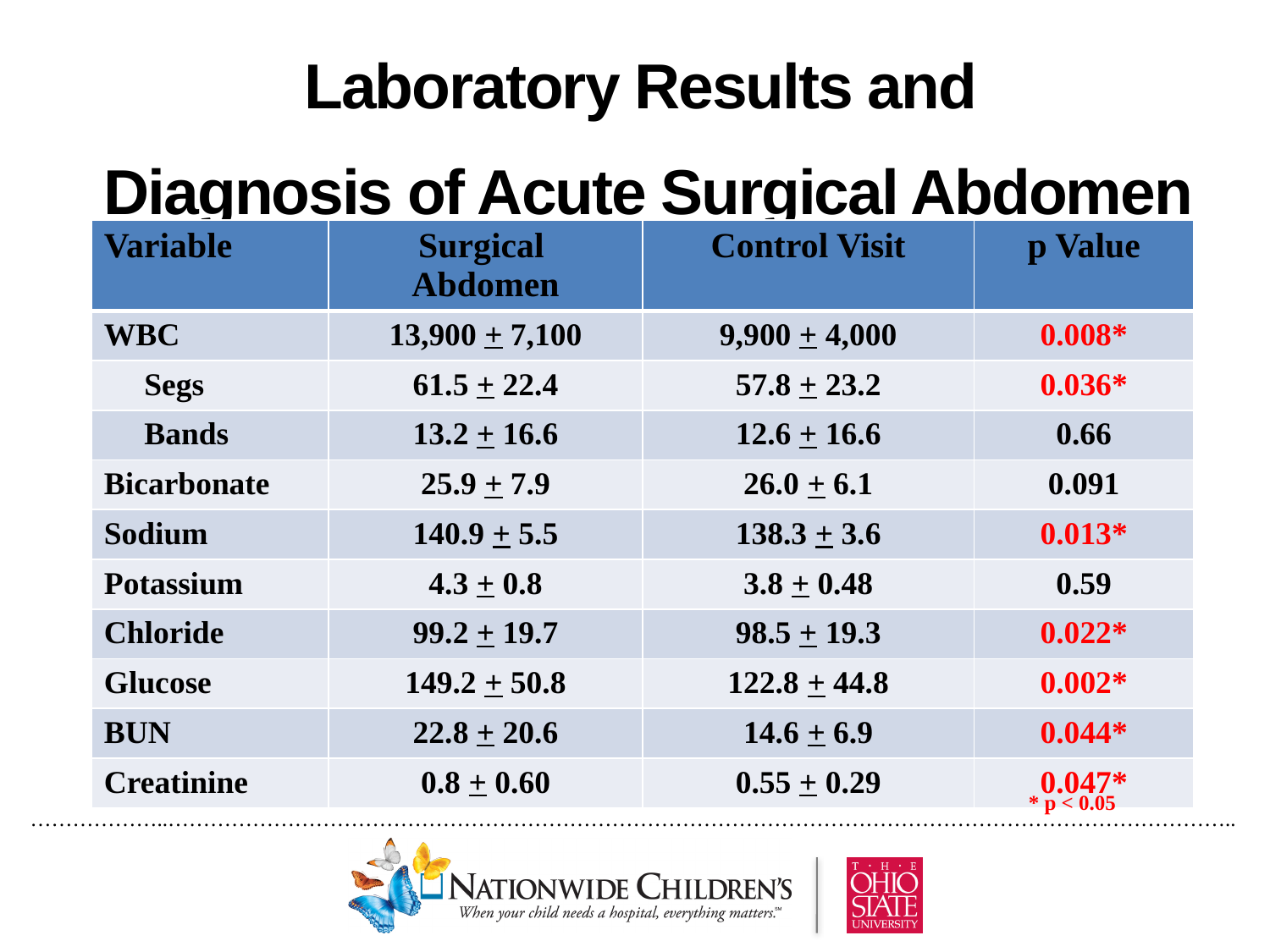

# Laboratory Results and Diagnosis of Acute Surgical Abdomen
| Variable | Surgical Abdomen | Control Visit | p Value |
| --- | --- | --- | --- |
| WBC | 13,900 + 7,100 | 9,900 + 4,000 | 0.008\* |
| Segs | 61.5 + 22.4 | 57.8 + 23.2 | 0.036\* |
| Bands | 13.2 + 16.6 | 12.6 + 16.6 | 0.66 |
| Bicarbonate | 25.9 + 7.9 | 26.0 + 6.1 | 0.091 |
| Sodium | 140.9 + 5.5 | 138.3 + 3.6 | 0.013\* |
| Potassium | 4.3 + 0.8 | 3.8 + 0.48 | 0.59 |
| Chloride | 99.2 + 19.7 | 98.5 + 19.3 | 0.022\* |
| Glucose | 149.2 + 50.8 | 122.8 + 44.8 | 0.002\* |
| BUN | 22.8 + 20.6 | 14.6 + 6.9 | 0.044\* |
| Creatinine | 0.8 + 0.60 | 0.55 + 0.29 | 0.047\* |
* p < 0.05